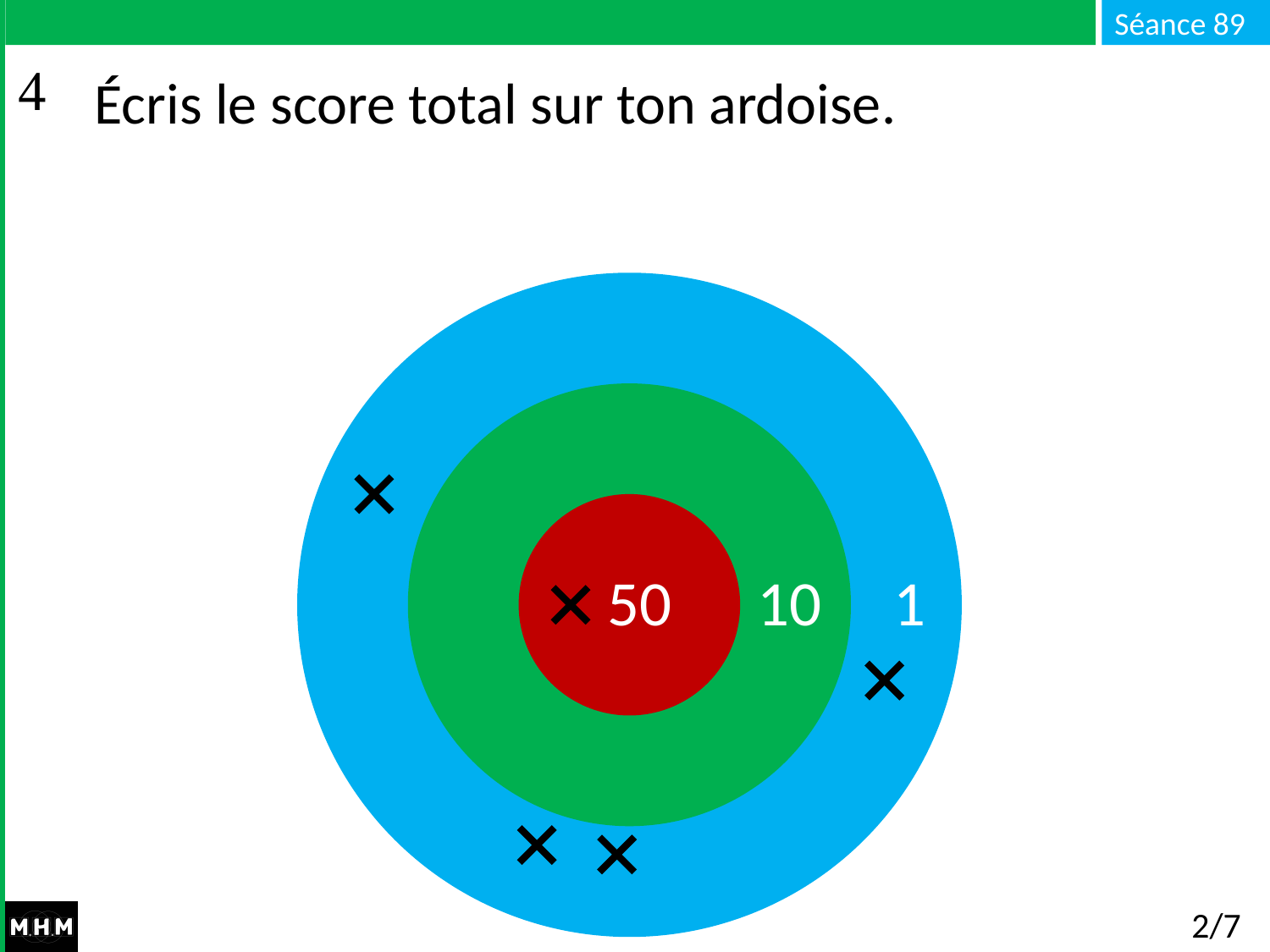

# Écris le score total sur ton ardoise.

50      10     1

2/7